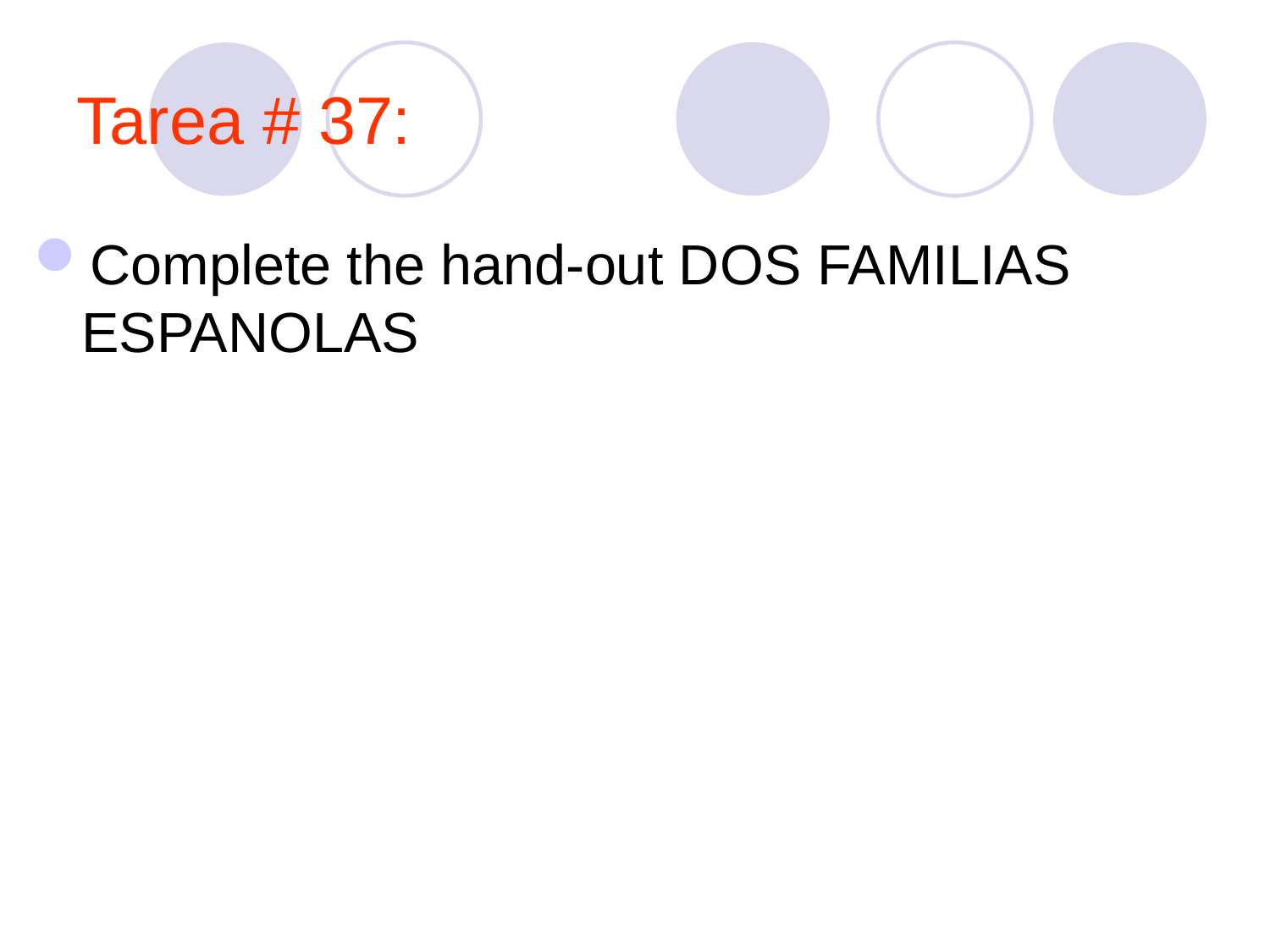

# Tarea # 37:
Complete the hand-out DOS FAMILIAS ESPANOLAS